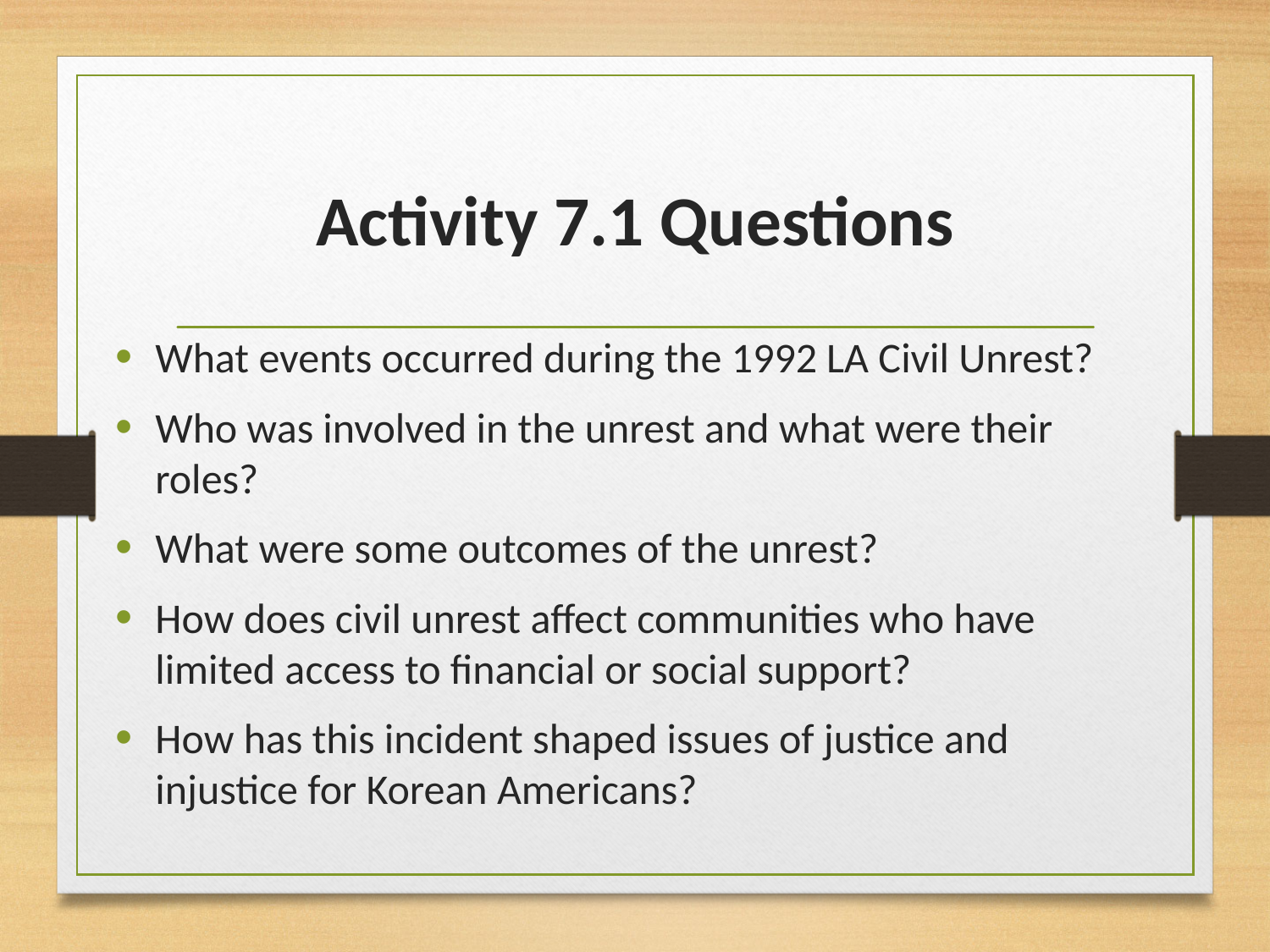

# Activity 7.1 Questions
What events occurred during the 1992 LA Civil Unrest?
Who was involved in the unrest and what were their roles?
What were some outcomes of the unrest?
How does civil unrest affect communities who have limited access to financial or social support?
How has this incident shaped issues of justice and injustice for Korean Americans?